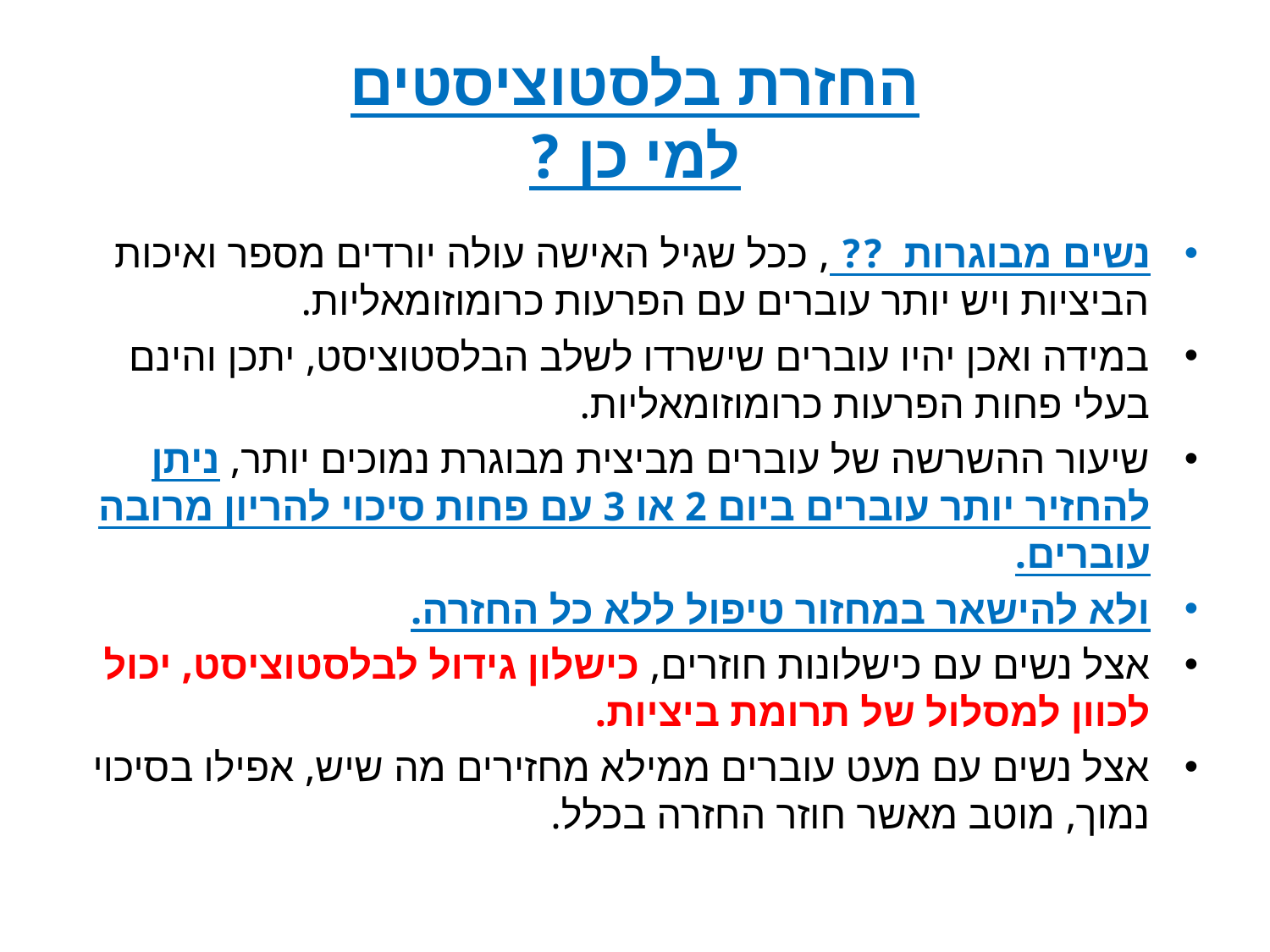

# החזרת בלסטוציסטים למי כן ?
נשים מבוגרות  ?? , ככל שגיל האישה עולה יורדים מספר ואיכות הביציות ויש יותר עוברים עם הפרעות כרומוזומאליות.
במידה ואכן יהיו עוברים שישרדו לשלב הבלסטוציסט, יתכן והינם בעלי פחות הפרעות כרומוזומאליות.
שיעור ההשרשה של עוברים מביצית מבוגרת נמוכים יותר, ניתן להחזיר יותר עוברים ביום 2 או 3 עם פחות סיכוי להריון מרובה עוברים.
ולא להישאר במחזור טיפול ללא כל החזרה.
אצל נשים עם כישלונות חוזרים, כישלון גידול לבלסטוציסט, יכול לכוון למסלול של תרומת ביציות.
אצל נשים עם מעט עוברים ממילא מחזירים מה שיש, אפילו בסיכוי נמוך, מוטב מאשר חוזר החזרה בכלל.